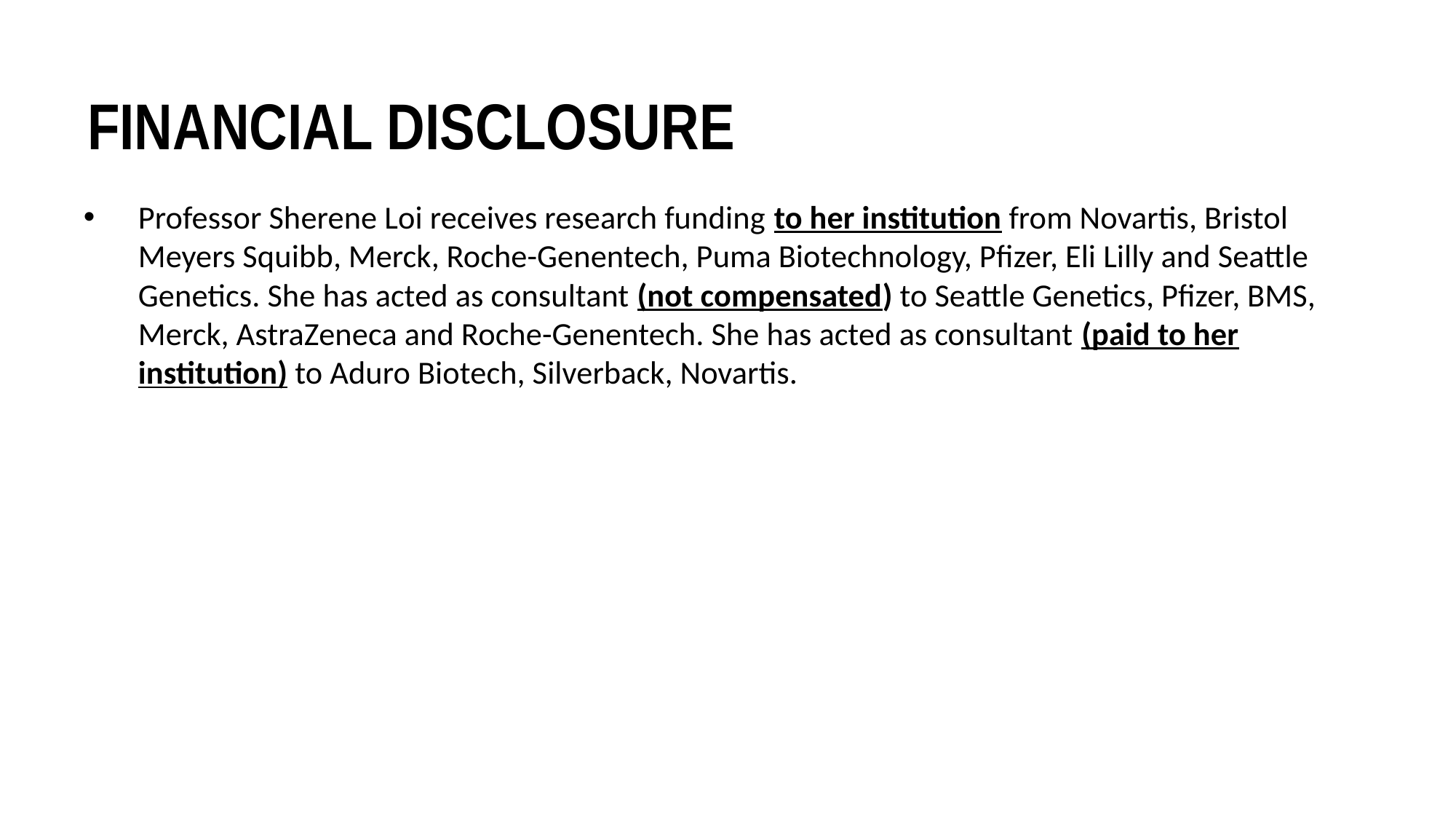

# Financial disclosure
Professor Sherene Loi receives research funding to her institution from Novartis, Bristol Meyers Squibb, Merck, Roche-Genentech, Puma Biotechnology, Pfizer, Eli Lilly and Seattle Genetics. She has acted as consultant (not compensated) to Seattle Genetics, Pfizer, BMS, Merck, AstraZeneca and Roche-Genentech. She has acted as consultant (paid to her institution) to Aduro Biotech, Silverback, Novartis.